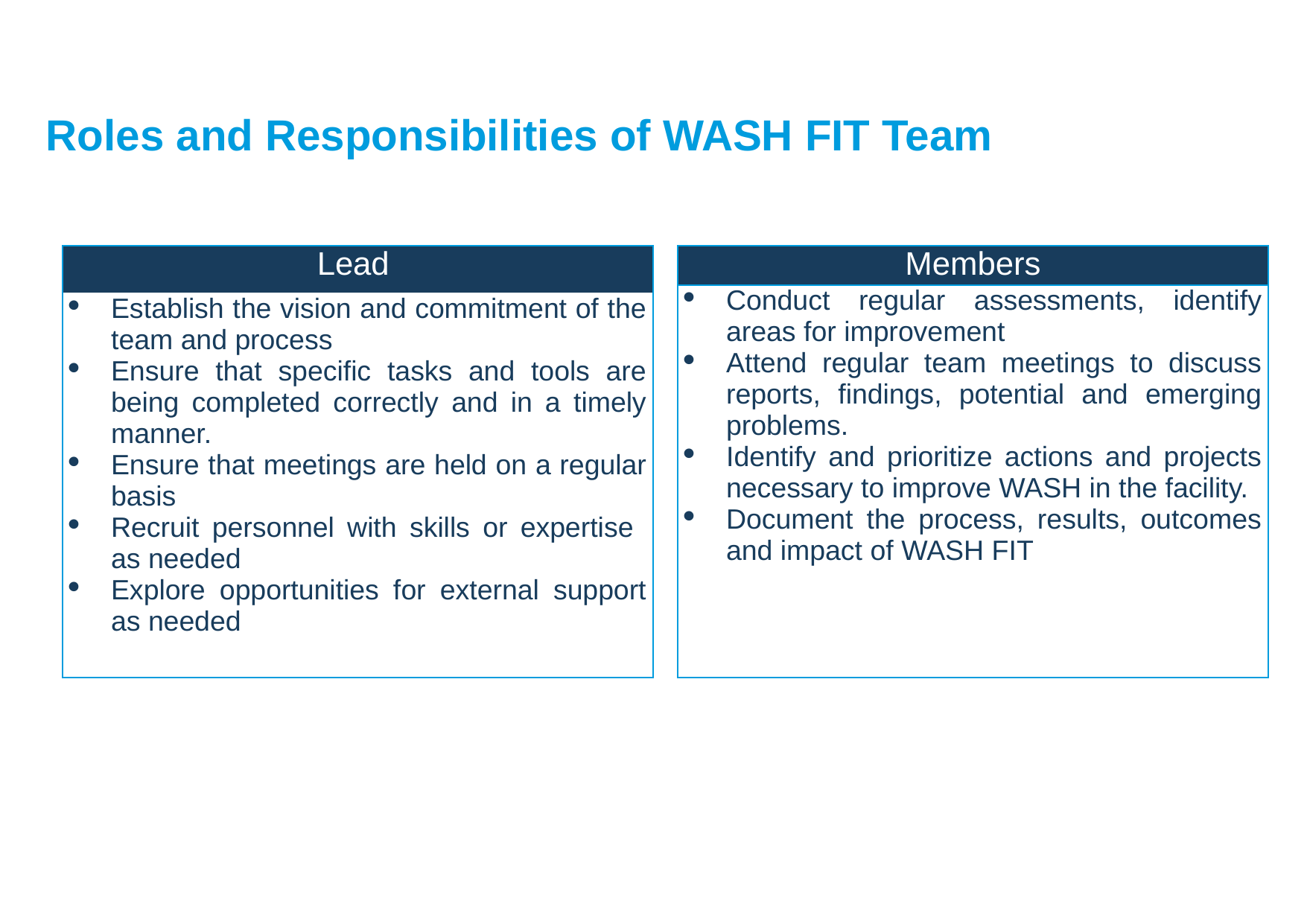

# Roles and Responsibilities of WASH FIT Team
| Lead |
| --- |
| Establish the vision and commitment of the team and process Ensure that specific tasks and tools are being completed correctly and in a timely manner. Ensure that meetings are held on a regular basis Recruit personnel with skills or expertise as needed Explore opportunities for external support as needed |
| Members |
| --- |
| Conduct regular assessments, identify areas for improvement Attend regular team meetings to discuss reports, findings, potential and emerging problems. Identify and prioritize actions and projects necessary to improve WASH in the facility. Document the process, results, outcomes and impact of WASH FIT |